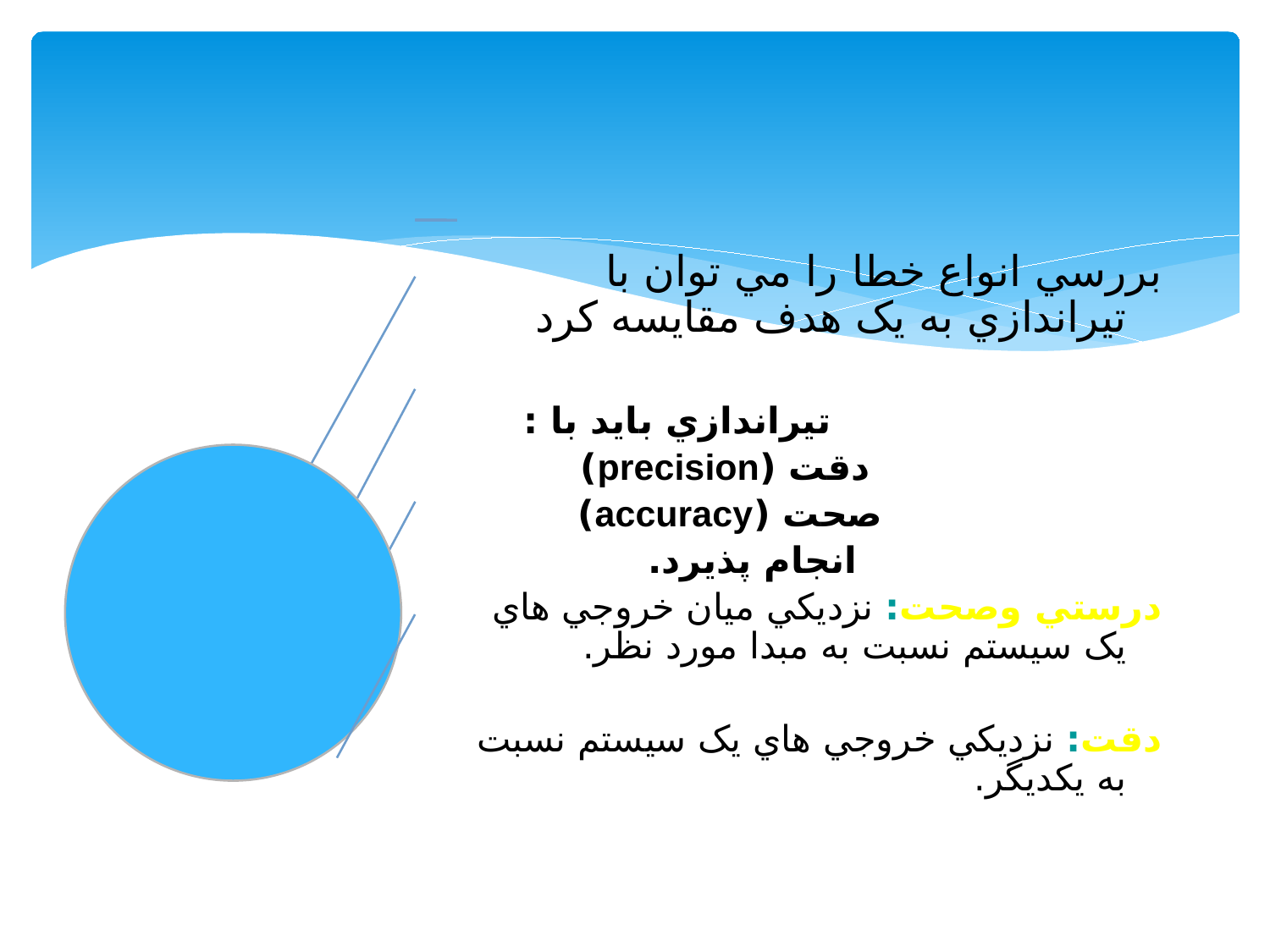

#

بررسي انواع خطا را مي توان با تيراندازي به يک هدف مقايسه کرد

                                  تيراندازي بايد با :
                       دقت (precision)
                      صحت (accuracy)
                        انجام پذيرد.
درستي وصحت: نزديکي ميان خروجي هاي يک سيستم نسبت به مبدا مورد نظر.

دقت: نزديکي خروجي هاي يک سيستم نسبت به يکديگر.